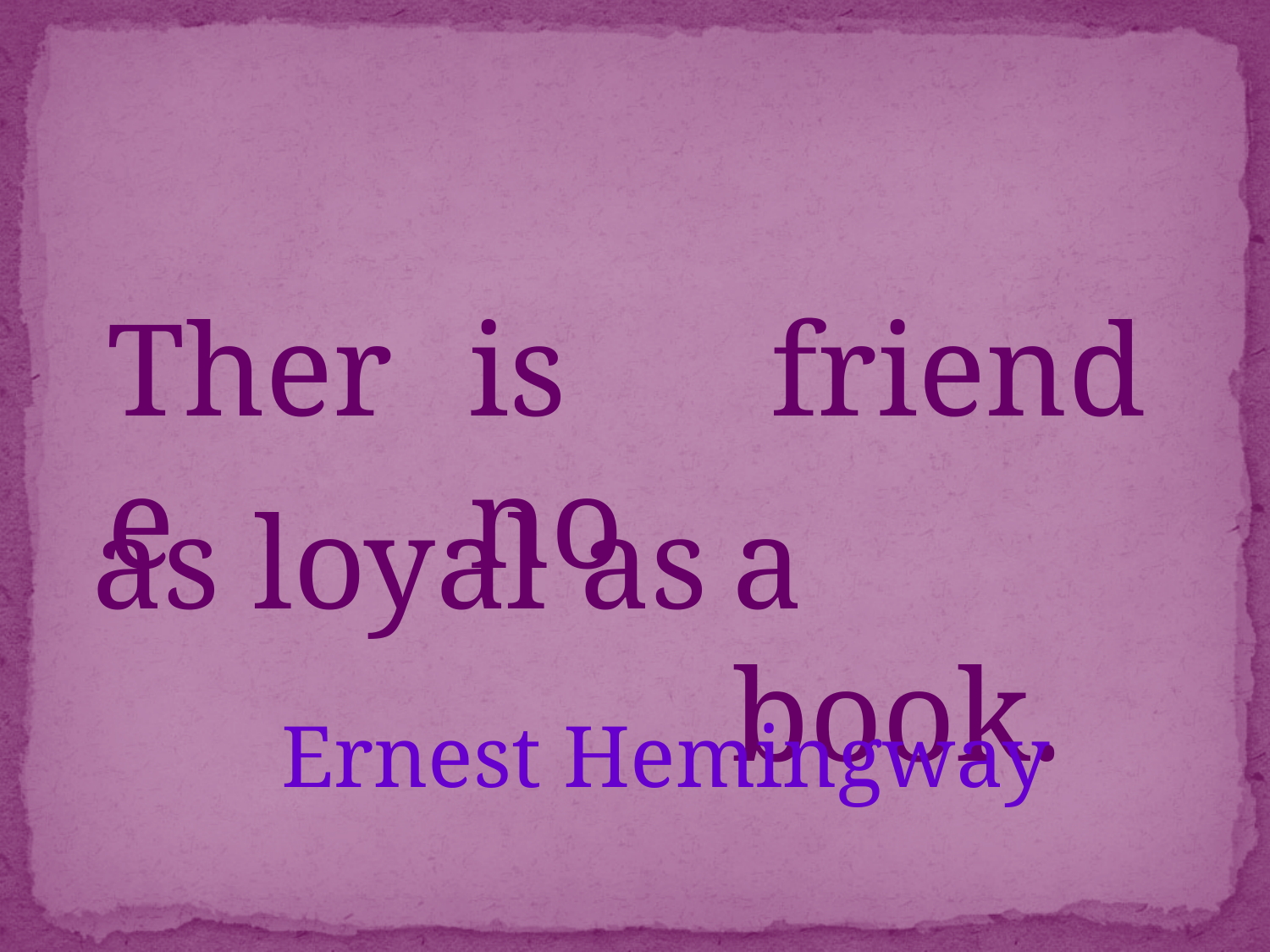

There
is no
friend
a book.
as loyal as
Ernest Hemingway